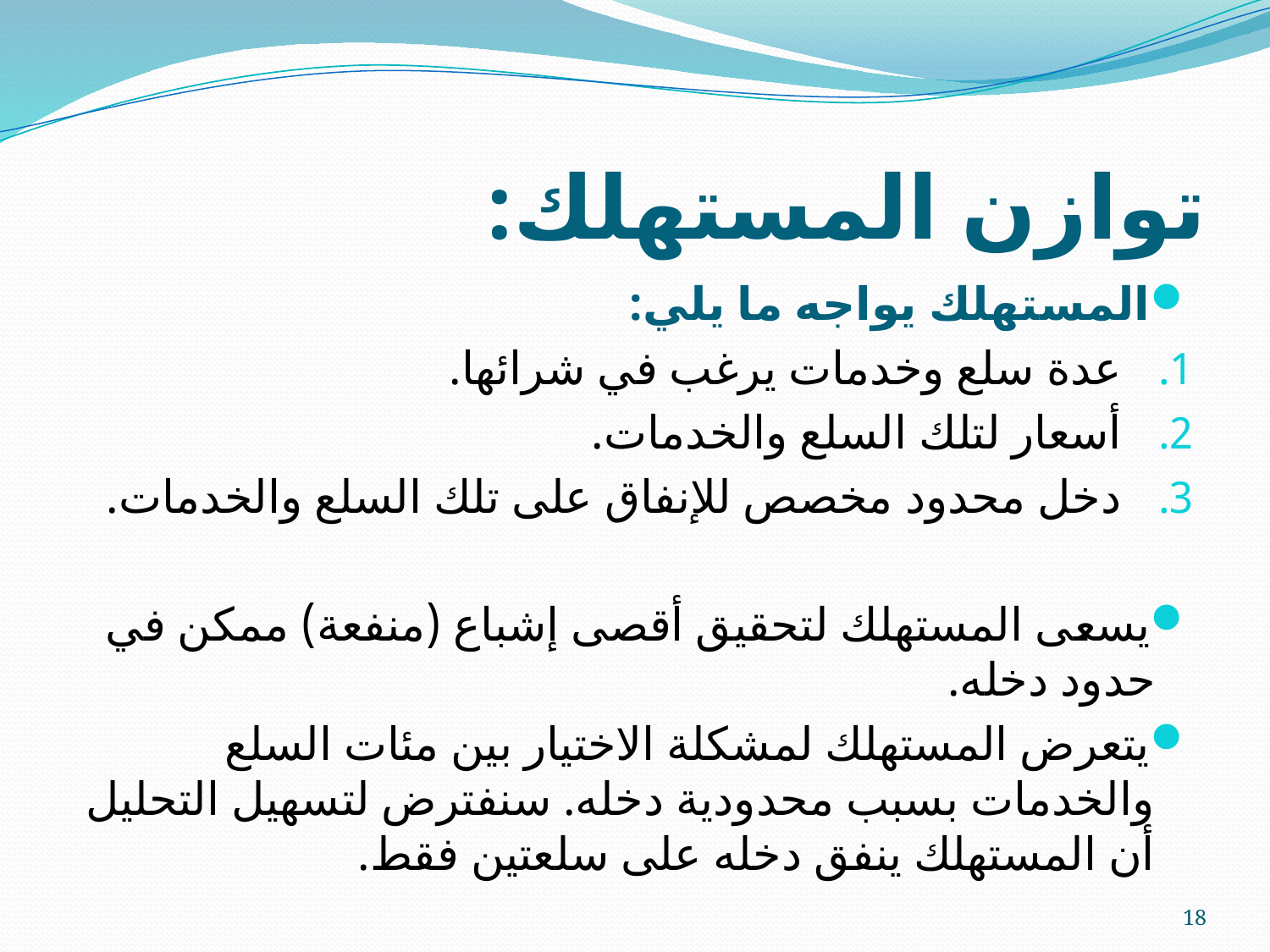

# توازن المستهلك:
المستهلك يواجه ما يلي:
عدة سلع وخدمات يرغب في شرائها.
أسعار لتلك السلع والخدمات.
دخل محدود مخصص للإنفاق على تلك السلع والخدمات.

يسعى المستهلك لتحقيق أقصى إشباع (منفعة) ممكن في حدود دخله.
يتعرض المستهلك لمشكلة الاختيار بين مئات السلع والخدمات بسبب محدودية دخله. سنفترض لتسهيل التحليل أن المستهلك ينفق دخله على سلعتين فقط.
18